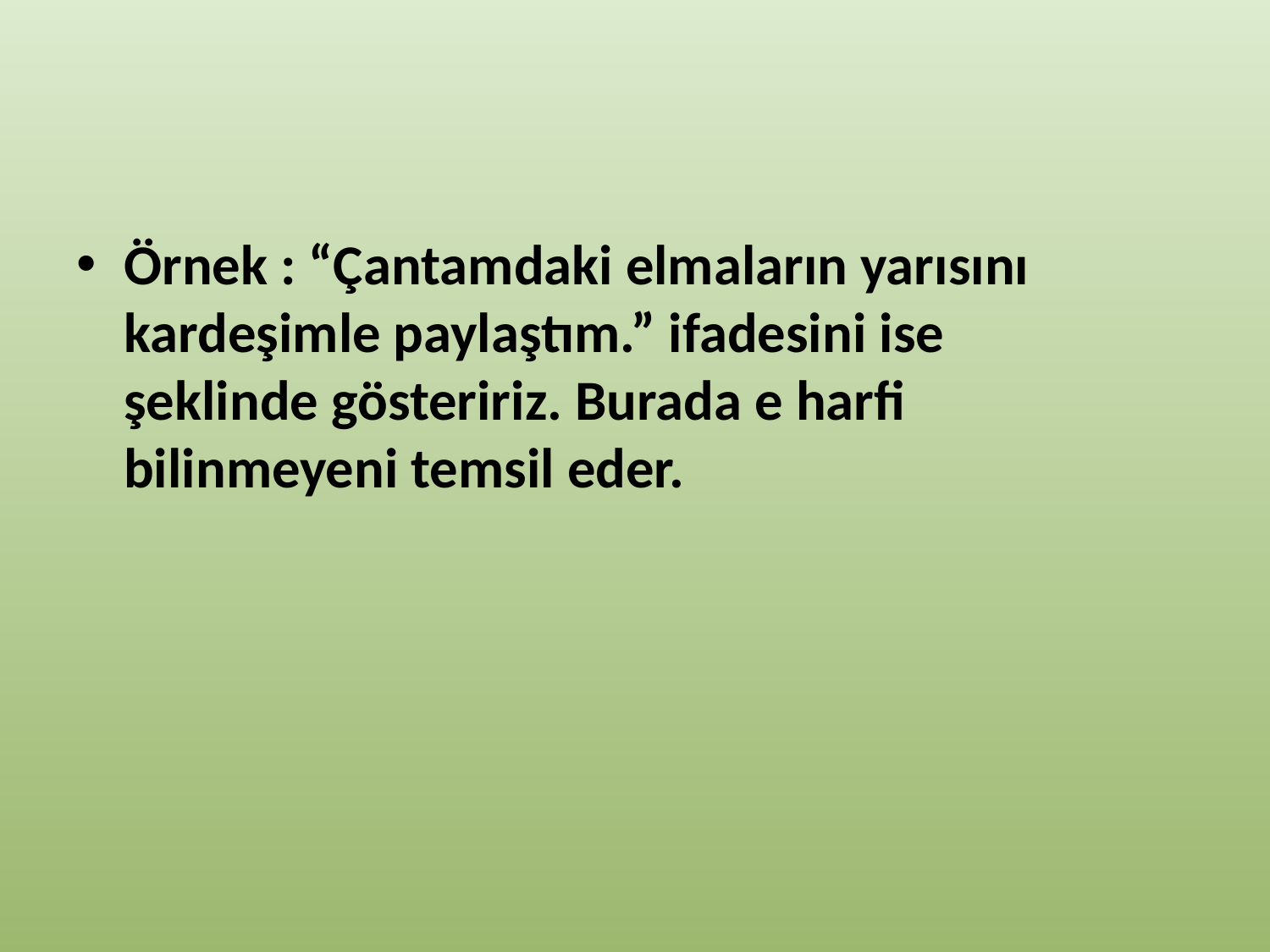

#
Örnek : “Çantamdaki elmaların yarısını kardeşimle paylaştım.” ifadesini ise 
şeklinde gösteririz. Burada e harfi bilinmeyeni temsil eder.